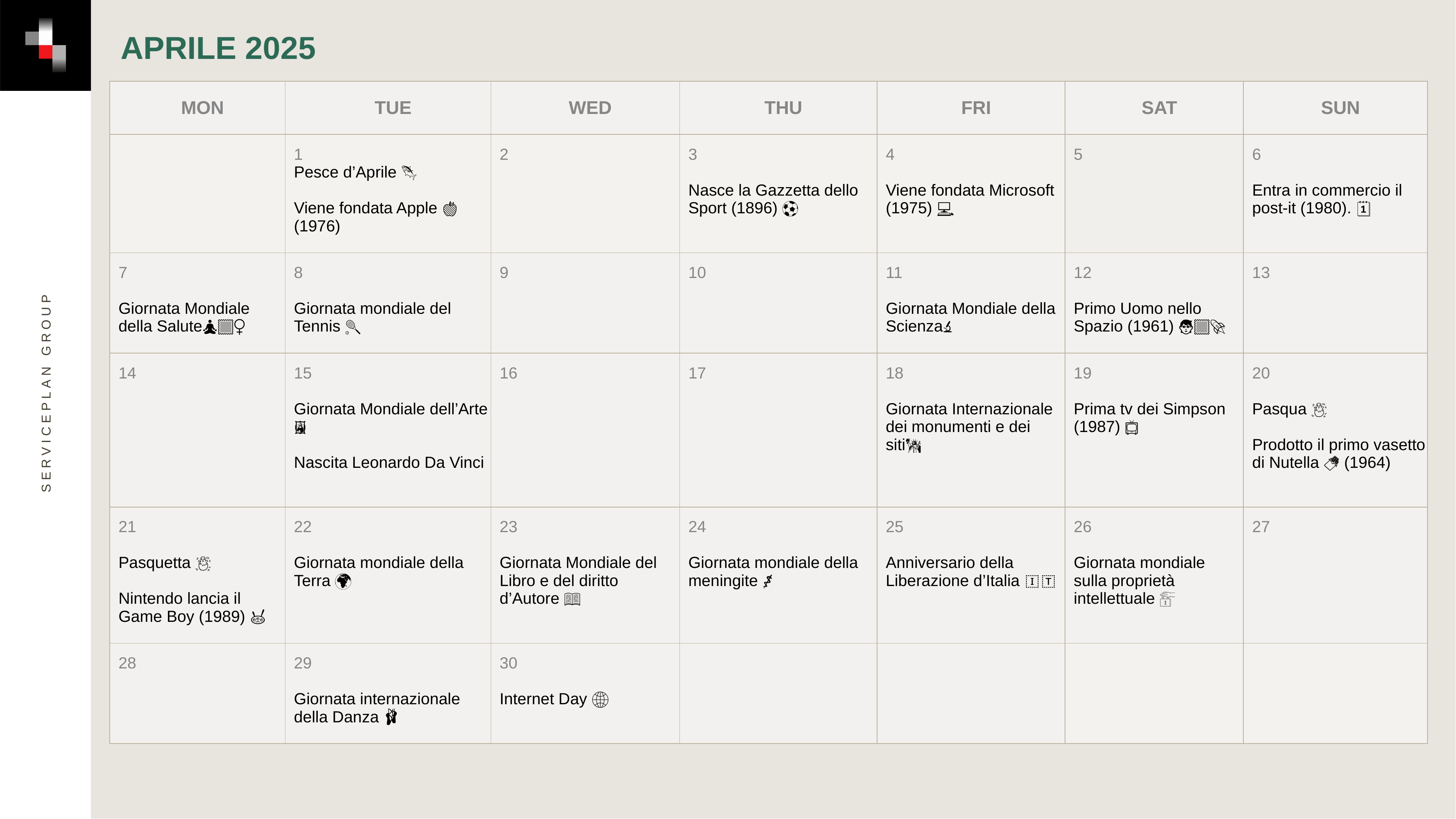

APRILE 2025
| Mon | Tue | Wed | Thu | Fri | Sat | Sun |
| --- | --- | --- | --- | --- | --- | --- |
|  | 1 Pesce d’Aprile 🐟 Viene fondata Apple 🍏 (1976) | 2 | 3 Nasce la Gazzetta dello Sport (1896) ⚽️ | 4 Viene fondata Microsoft (1975) 💻 | 5 | 6 Entra in commercio il post-it (1980). 🗓️ |
| 7 Giornata Mondiale della Salute🧘🏼‍♀️ | 8 Giornata mondiale del Tennis 🎾 | 9 | 10 | 11 Giornata Mondiale della Scienza🔬 | 12 Primo Uomo nello Spazio (1961) 🧑🏼‍🚀 | 13 |
| 14 | 15 Giornata Mondiale dell’Arte 🖼️ Nascita Leonardo Da Vinci | 16 | 17 | 18 Giornata Internazionale dei monumenti e dei siti🗽 | 19 Prima tv dei Simpson (1987) 📺 | 20 Pasqua 🐣 Prodotto il primo vasetto di Nutella 🍫 (1964) |
| 21 Pasquetta 🐣 Nintendo lancia il Game Boy (1989) 👾 | 22 Giornata mondiale della Terra 🌍 | 23 Giornata Mondiale del Libro e del diritto d’Autore 📖 | 24 Giornata mondiale della meningite ⚕️ | 25 Anniversario della Liberazione d’Italia 🇮🇹 | 26 Giornata mondiale sulla proprietà intellettuale 🔏 | 27 |
| 28 | 29 Giornata internazionale della Danza 🩰 | 30 Internet Day 🌐 |  |  |  |  |
Serviceplan Group